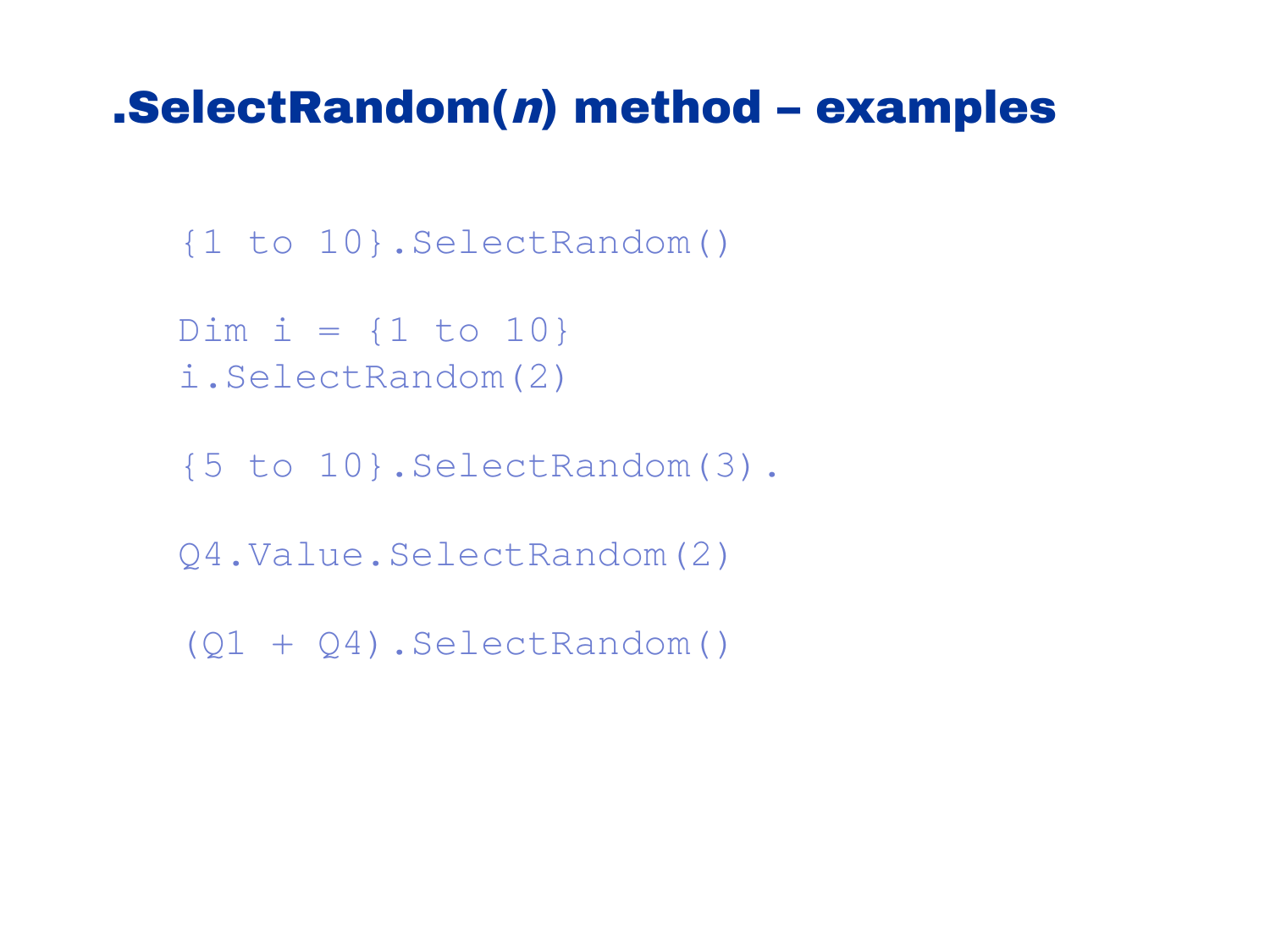

# .SelectRandom(n) method – examples
{1 to 10}.SelectRandom()
Dim i = {1 to 10}
i.SelectRandom(2)
{5 to 10}.SelectRandom(3).
Q4.Value.SelectRandom(2)
(Q1 + Q4).SelectRandom()